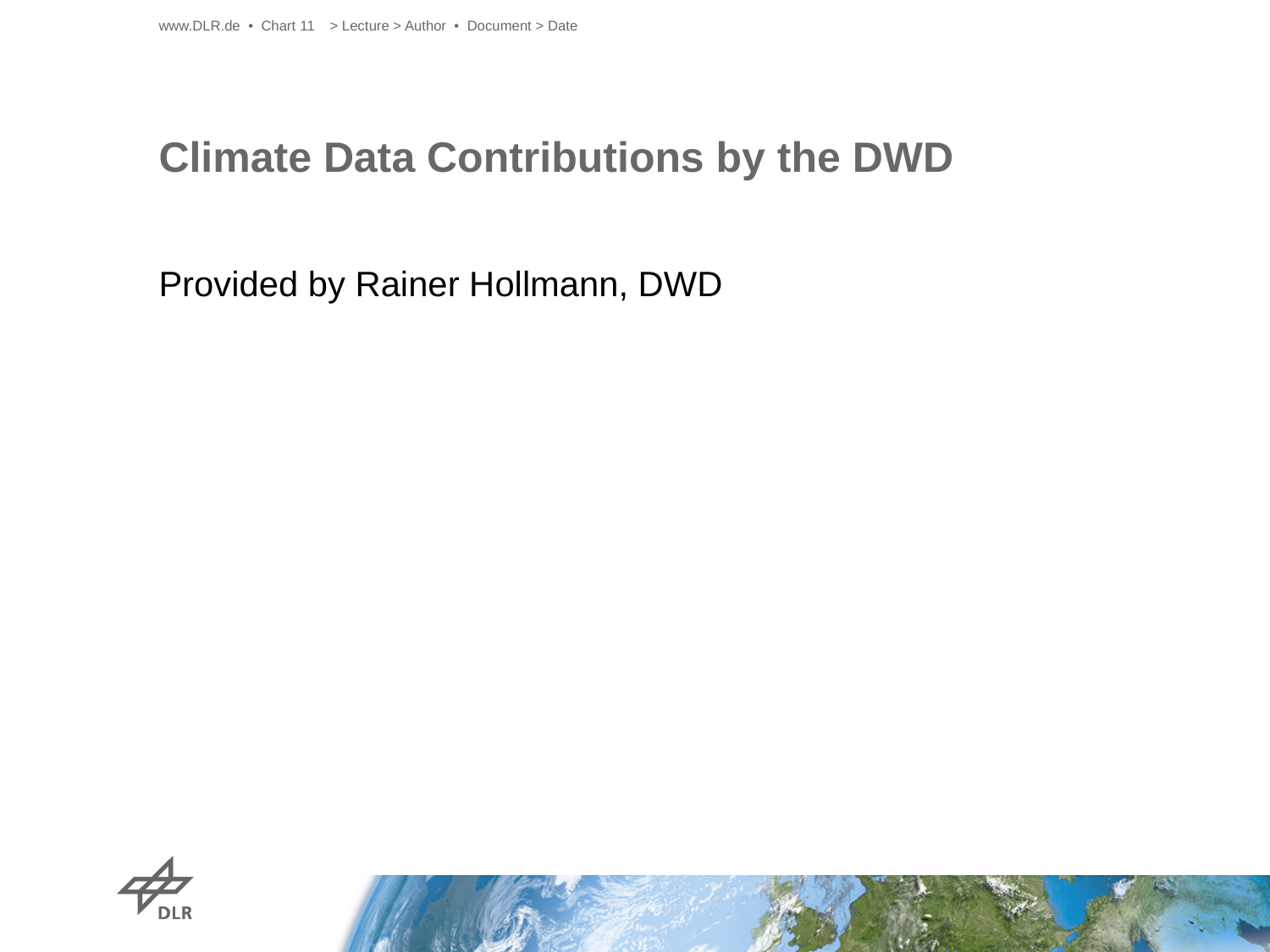

www.DLR.de  •  Chart 11
> Lecture > Author  •  Document > Date
# Climate Data Contributions by the DWD
Provided by Rainer Hollmann, DWD